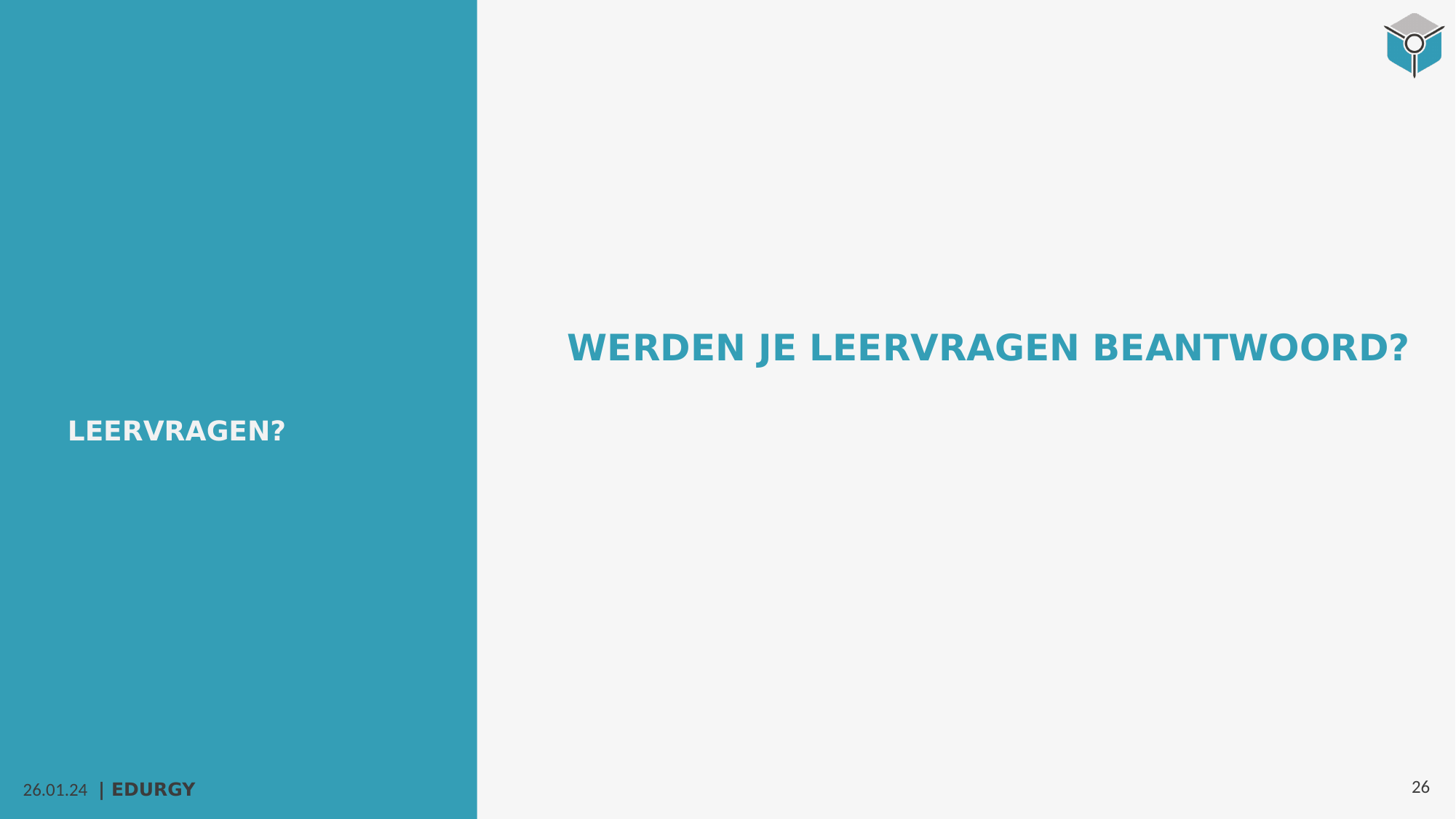

WERDEN JE LEERVRAGEN BEANTWOORD?
# Leervragen?
26
26.01.24
| EDURGY